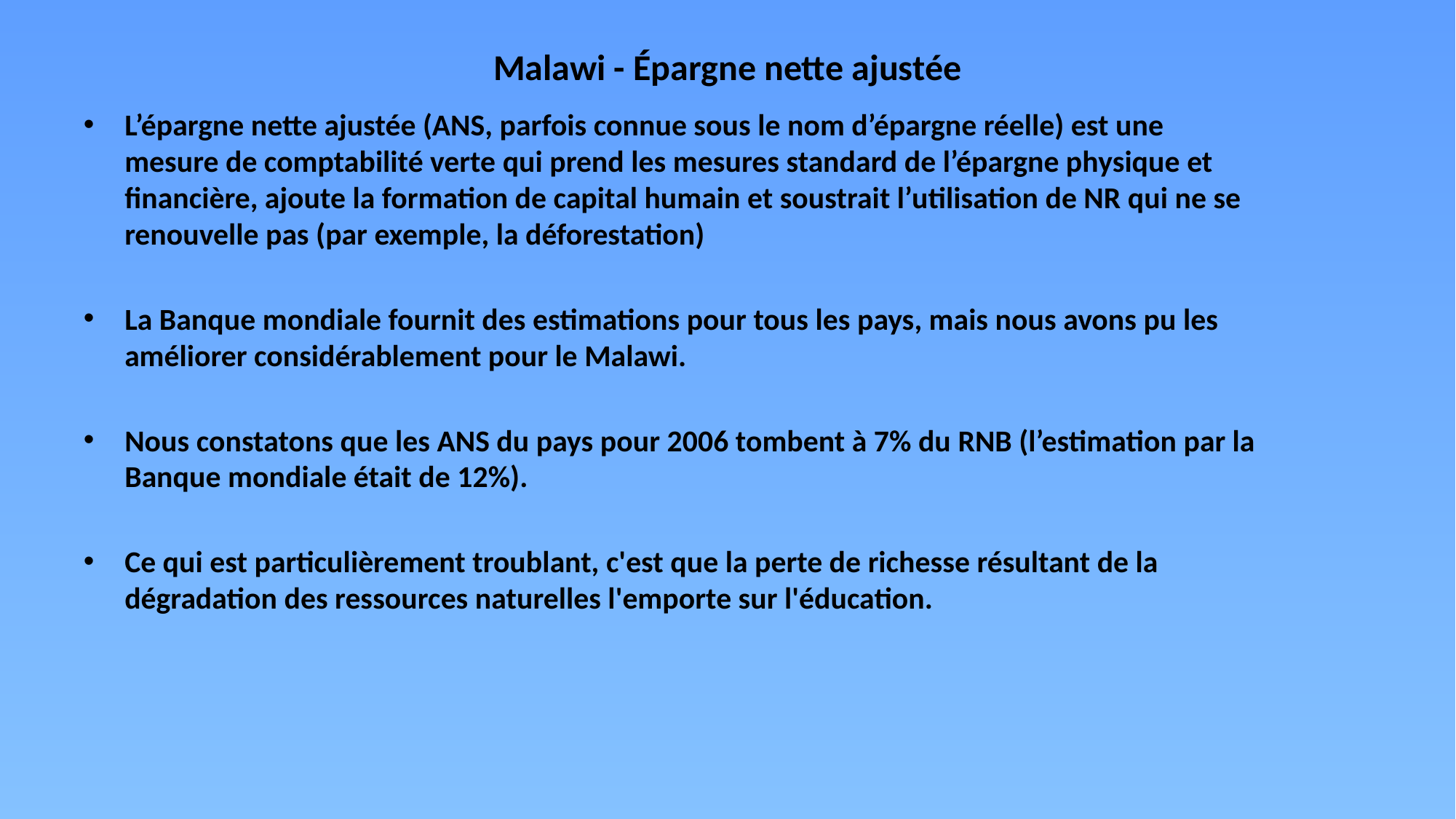

# Malawi - Épargne nette ajustée
L’épargne nette ajustée (ANS, parfois connue sous le nom d’épargne réelle) est une mesure de comptabilité verte qui prend les mesures standard de l’épargne physique et financière, ajoute la formation de capital humain et soustrait l’utilisation de NR qui ne se renouvelle pas (par exemple, la déforestation)

La Banque mondiale fournit des estimations pour tous les pays, mais nous avons pu les améliorer considérablement pour le Malawi.

Nous constatons que les ANS du pays pour 2006 tombent à 7% du RNB (l’estimation par la Banque mondiale était de 12%).

Ce qui est particulièrement troublant, c'est que la perte de richesse résultant de la dégradation des ressources naturelles l'emporte sur l'éducation.